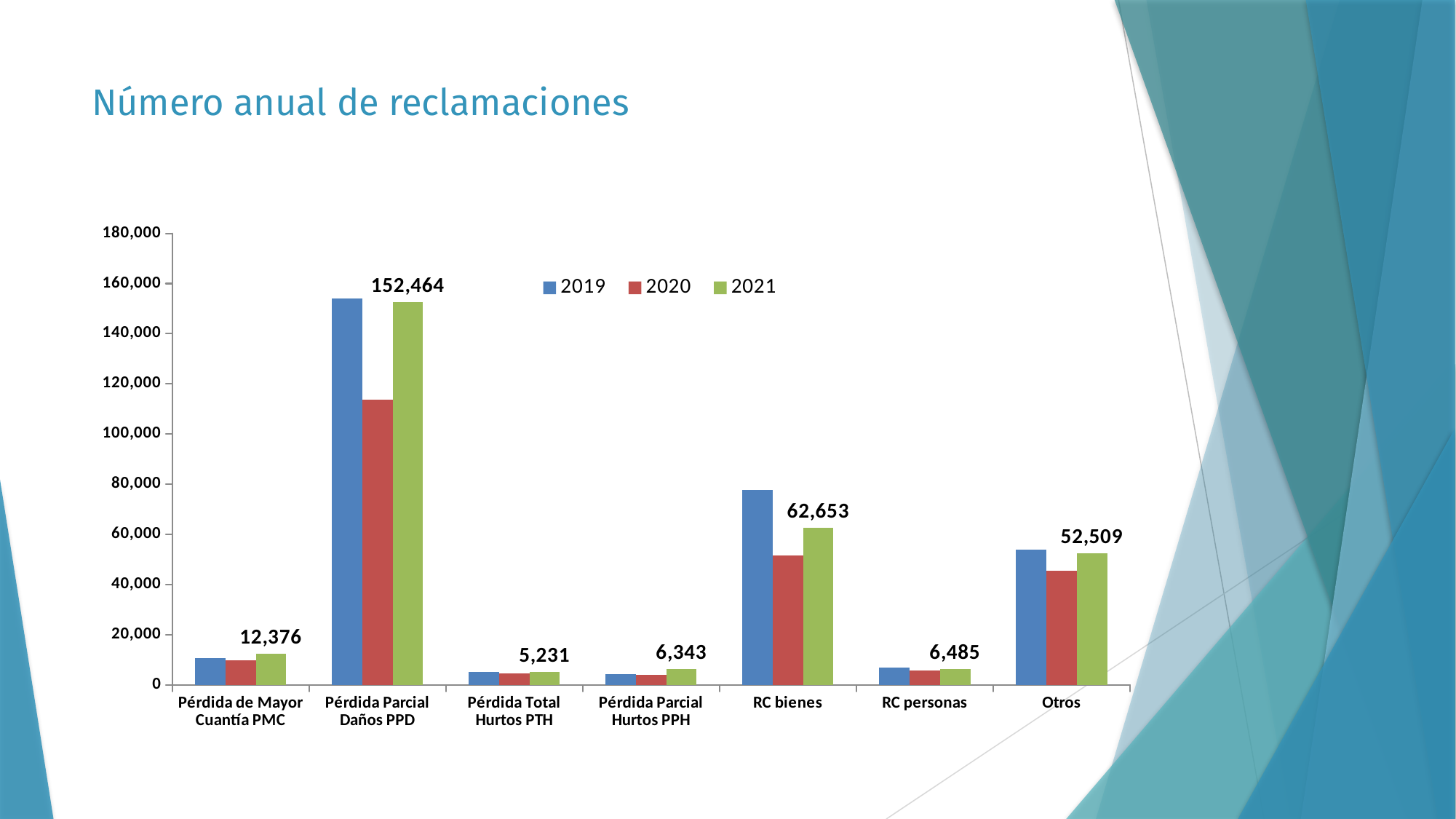

# Número anual de reclamaciones

### Chart

| Category | 2019 | 2020 | 2021 |
|---|---|---|---|
| Pérdida de Mayor Cuantía PMC | 10658.0 | 9782.0 | 12376.0 |
| Pérdida Parcial Daños PPD | 154012.0 | 113841.0 | 152464.0 |
| Pérdida Total Hurtos PTH | 5326.0 | 4694.0 | 5231.0 |
| Pérdida Parcial Hurtos PPH | 4469.0 | 4191.0 | 6343.0 |
| RC bienes | 77639.0 | 51530.0 | 62653.0 |
| RC personas | 6952.0 | 5680.0 | 6485.0 |
| Otros | 54003.0 | 45600.0 | 52509.0 |